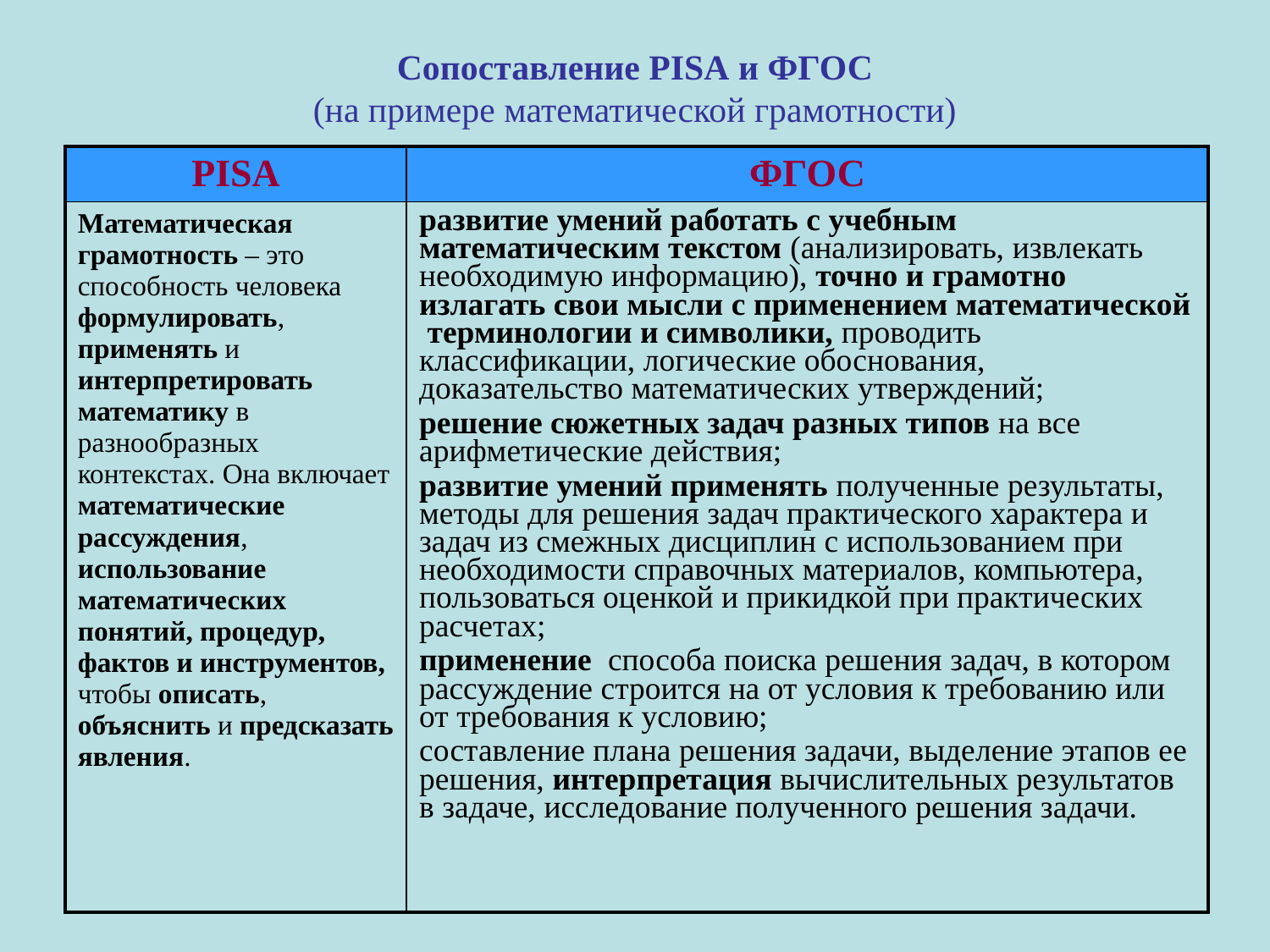

# Сопоставление PISA и ФГОС (на примере математической грамотности)
| PISA | ФГОС |
| --- | --- |
| Математическая грамотность – это способность человека формулировать, применять и интерпретировать математику в разнообразных контекстах. Она включает математические рассуждения, использование математических понятий, процедур, фактов и инструментов, чтобы описать, объяснить и предсказать явления. | развитие умений работать с учебным математическим текстом (анализировать, извлекать необходимую информацию), точно и грамотно излагать свои мысли с применением математической терминологии и символики, проводить классификации, логические обоснования, доказательство математических утверждений; решение сюжетных задач разных типов на все арифметические действия; развитие умений применять полученные результаты, методы для решения задач практического характера и задач из смежных дисциплин с использованием при необходимости справочных материалов, компьютера, пользоваться оценкой и прикидкой при практических расчетах; применение способа поиска решения задач, в котором рассуждение строится на от условия к требованию или от требования к условию; составление плана решения задачи, выделение этапов ее решения, интерпретация вычислительных результатов в задаче, исследование полученного решения задачи. |